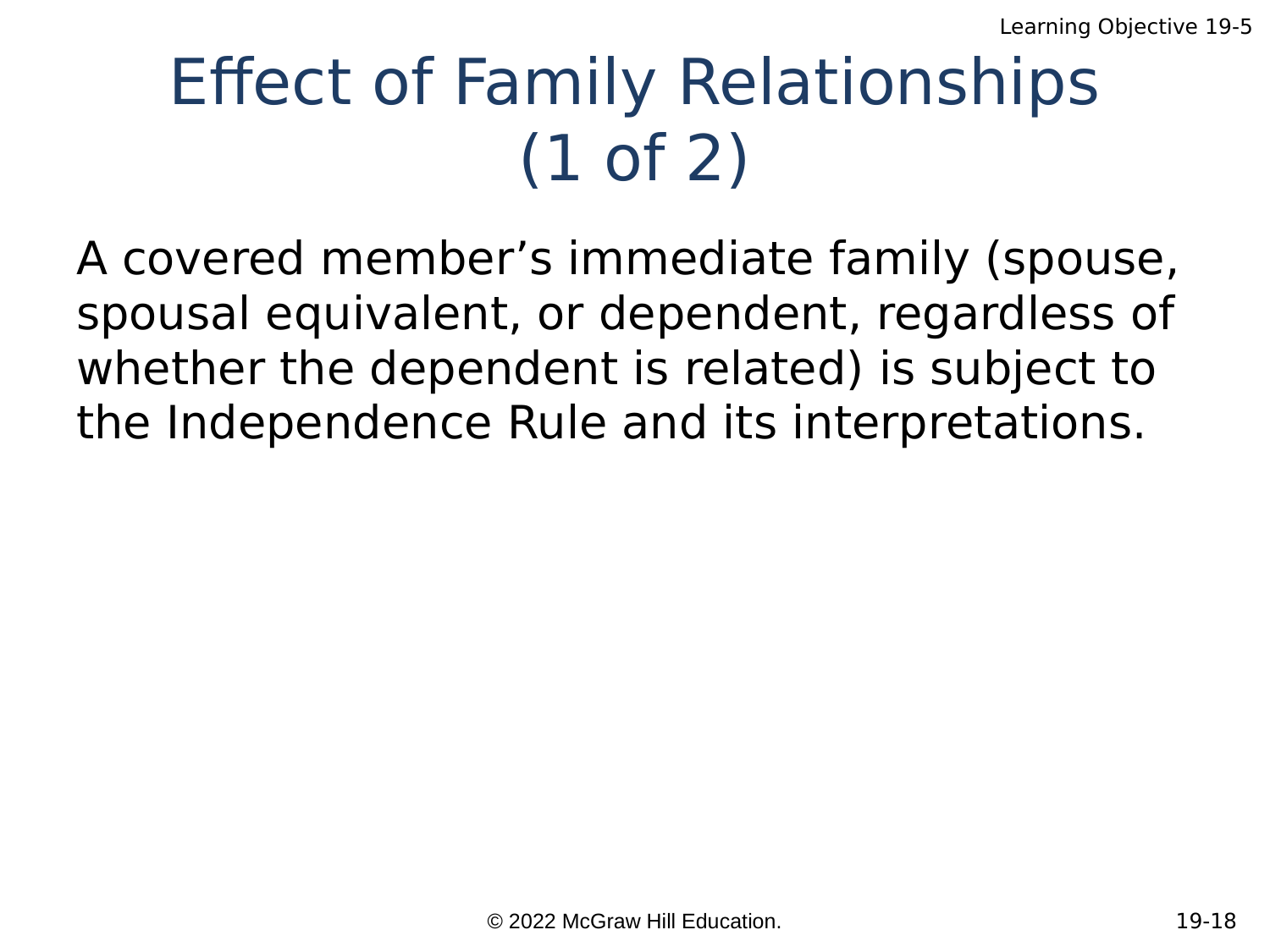

Learning Objective 19-5
# Effect of Family Relationships (1 of 2)
A covered member’s immediate family (spouse, spousal equivalent, or dependent, regardless of whether the dependent is related) is subject to the Independence Rule and its interpretations.